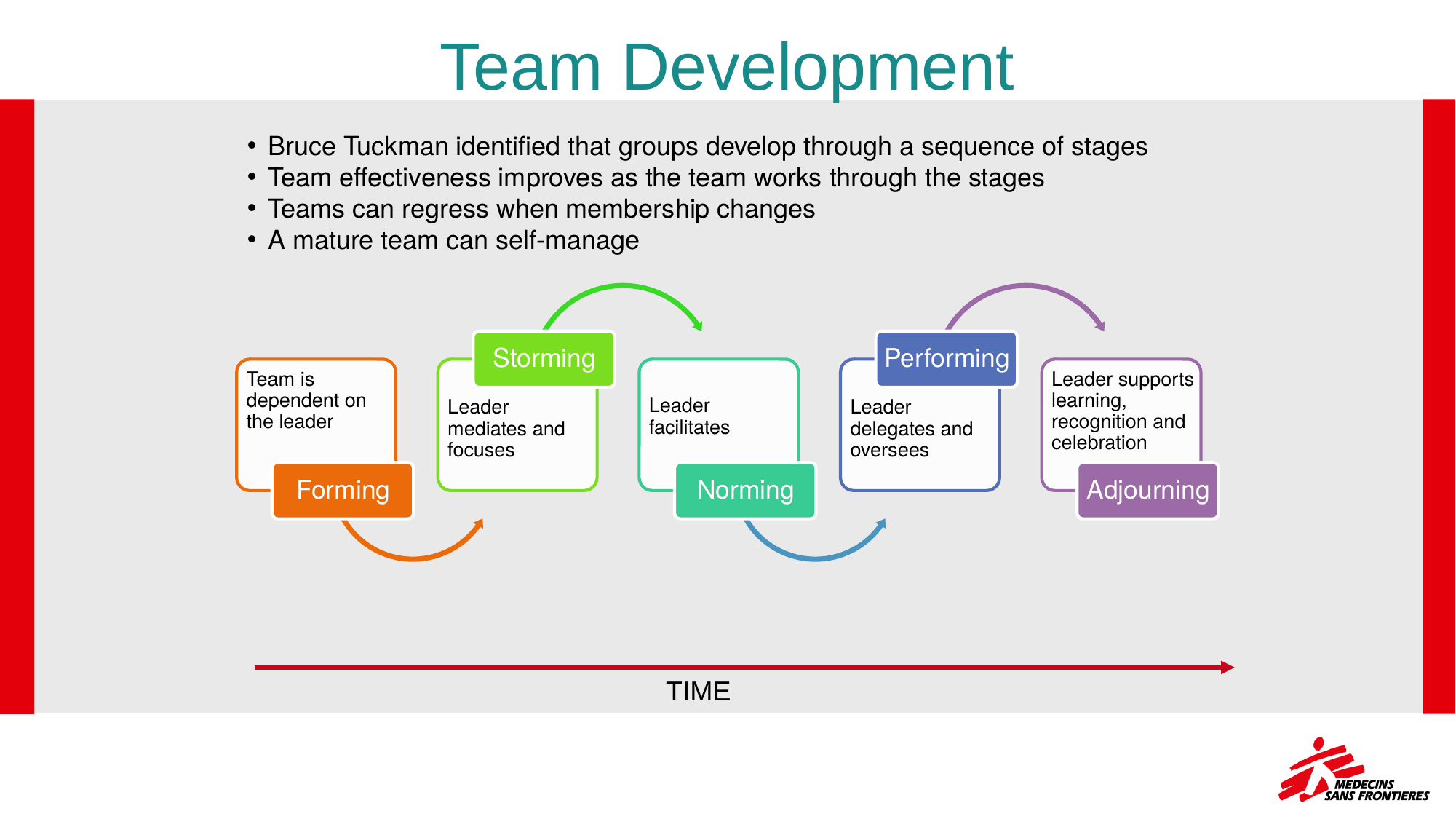

# Team Development
Bruce Tuckman identified that groups develop through a sequence of stages
Team effectiveness improves as the team works through the stages
Teams can regress when membership changes
A mature team can self-manage

Team is dependent on the leader
Forming
Leader mediates and focuses
Storming

Leader facilitates
Norming
Leader delegates and oversees
Performing
Leader supports learning, recognition and celebration
Adjourning
TIME